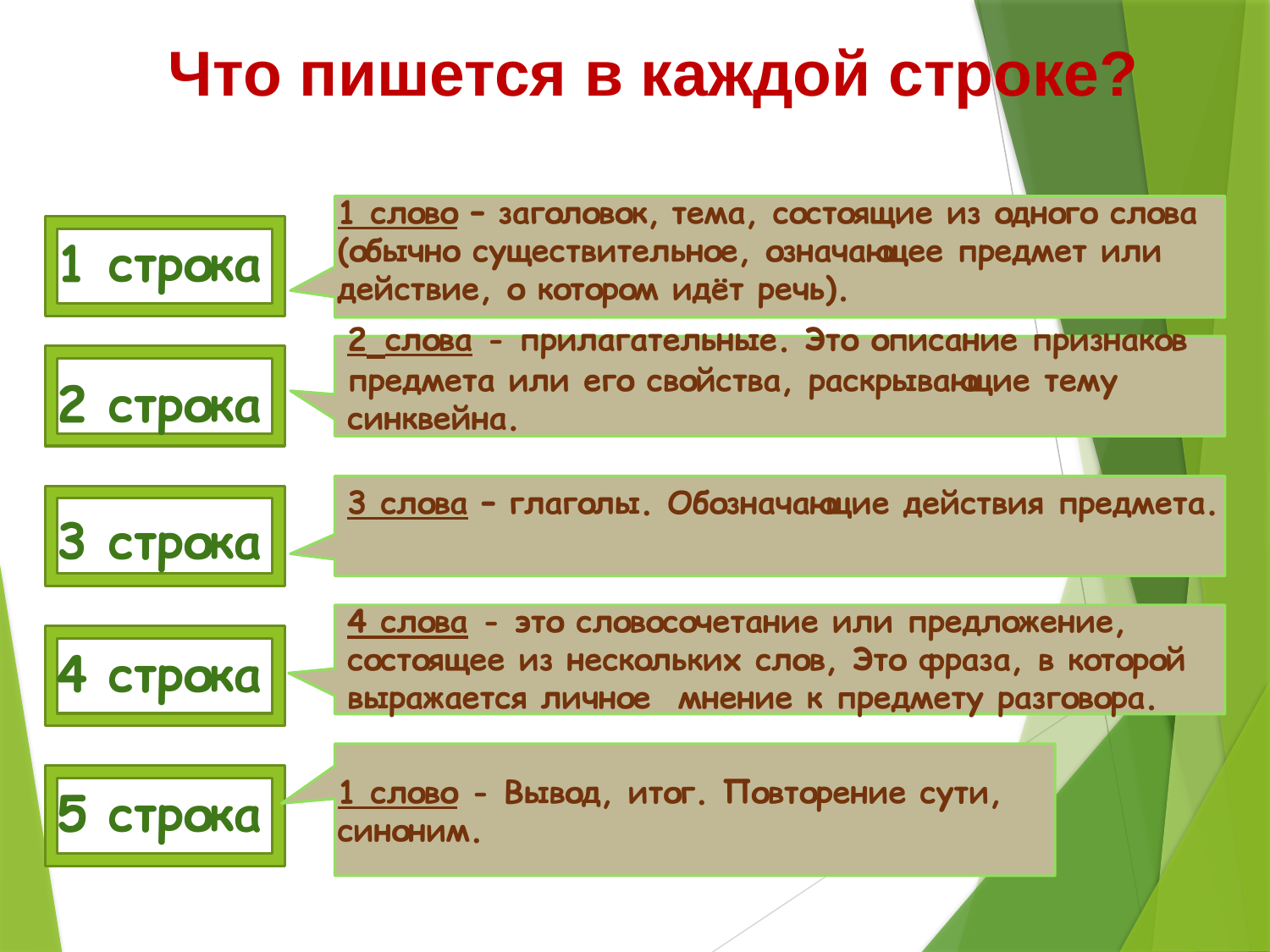

Что пишется в каждой строке?
1 слово – заголовок, тема, состоящие из одного слова (обычно существительное, означающее предмет или действие, о котором идёт речь).

1 строка
2 слова - прилагательные. Это описание признаков предмета или его свойства, раскрывающие тему синквейна.

2 строка

3 слова – глаголы. Обозначающие действия предмета.

3 строка
4 слова - это словосочетание или предложение, состоящее из нескольких слов, Это фраза, в которой выражается личное  мнение к предмету разговора.

4 строка

1 слово - Вывод, итог. Повторение сути, синоним.
5 строка